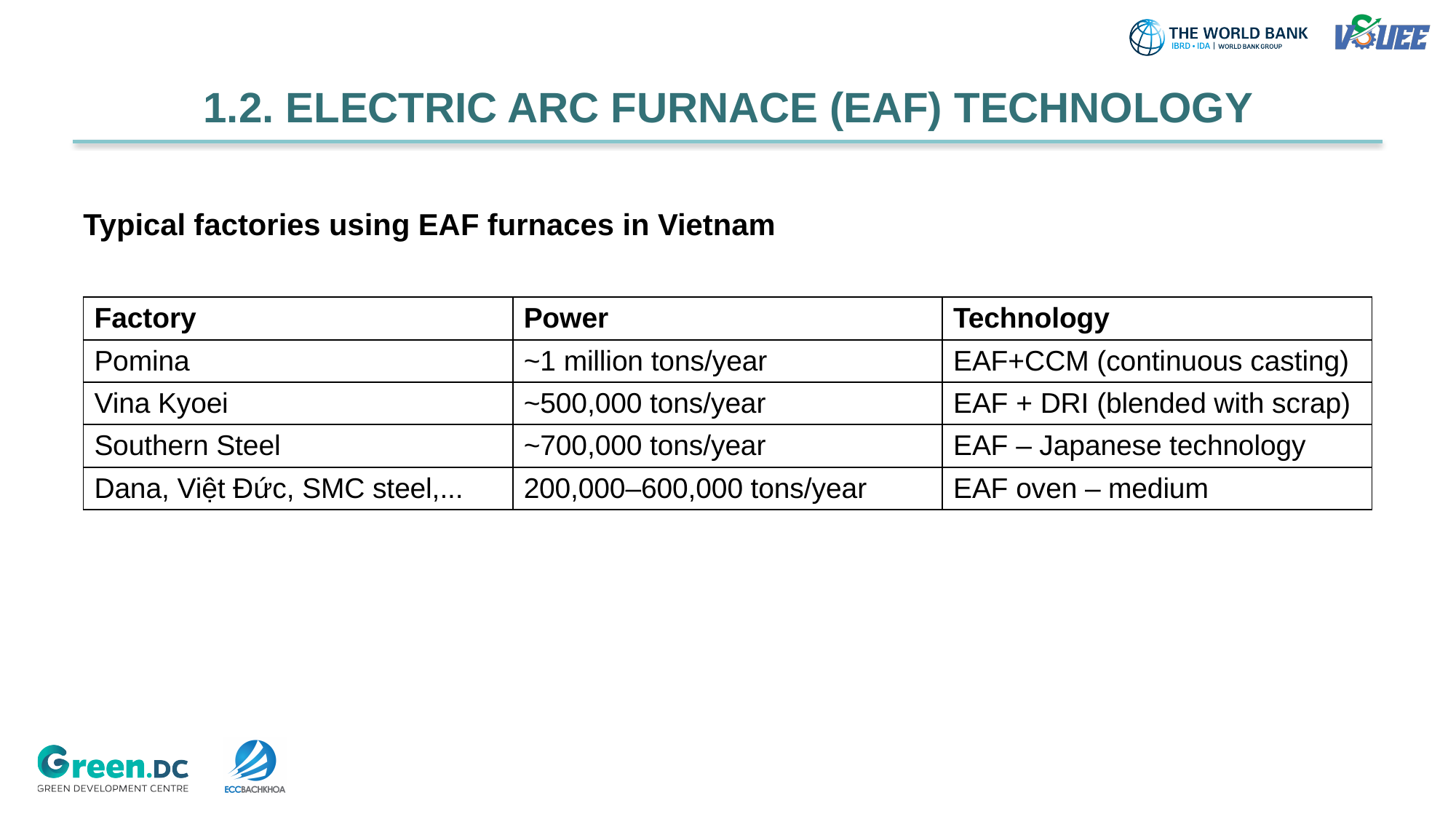

1.2. ELECTRIC ARC FURNACE (EAF) TECHNOLOGY
Typical factories using EAF furnaces in Vietnam

| Factory | Power | Technology |
| --- | --- | --- |
| Pomina | ~1 million tons/year | EAF+CCM (continuous casting) |
| Vina Kyoei | ~500,000 tons/year | EAF + DRI (blended with scrap) |
| Southern Steel | ~700,000 tons/year | EAF – Japanese technology |
| Dana, Việt Đức, SMC steel,... | 200,000–600,000 tons/year | EAF oven – medium |